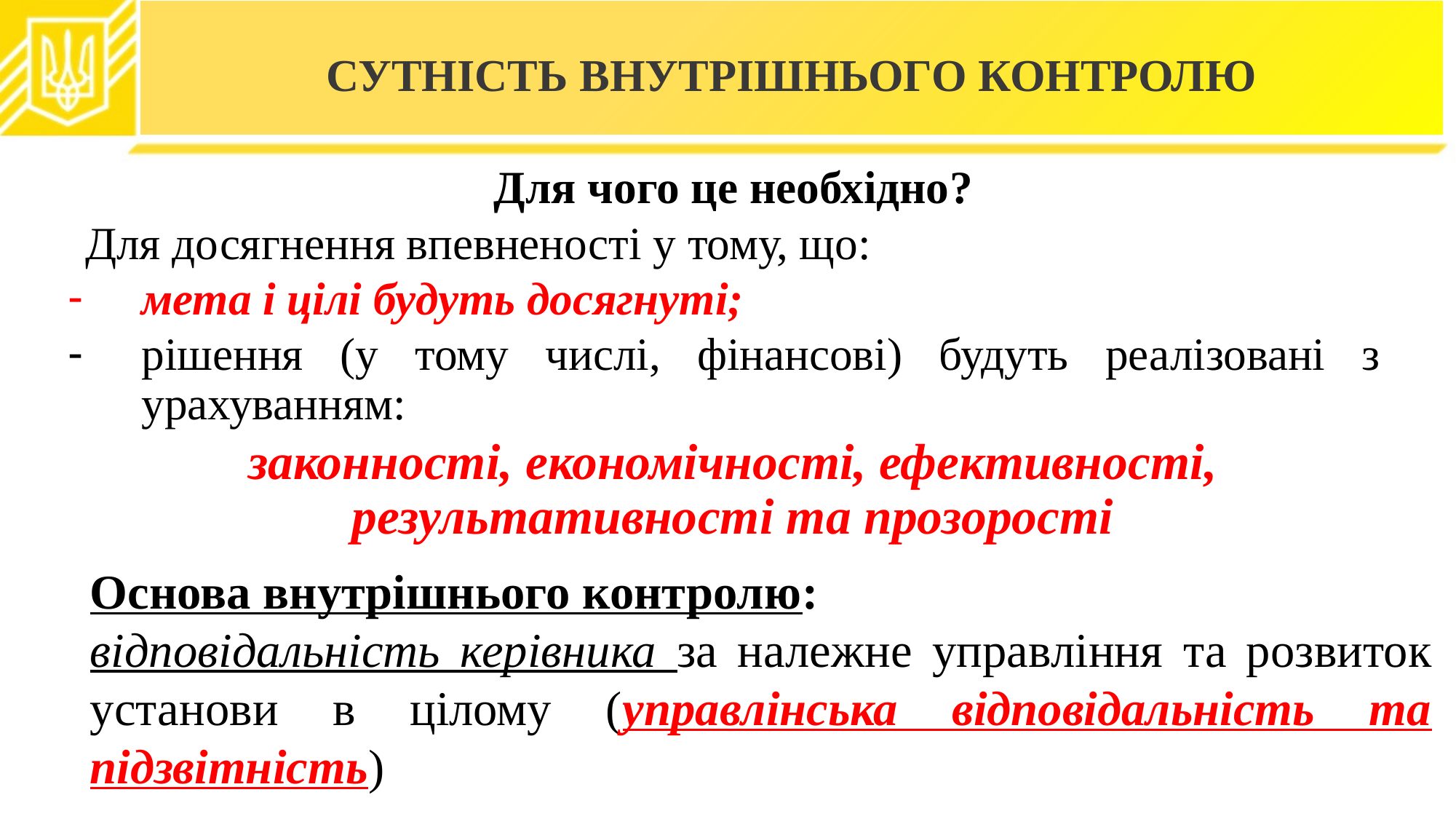

СУТНІСТЬ ВНУТРІШНЬОГО КОНТРОЛЮ
Для чого це необхідно?
Для досягнення впевненості у тому, що:
мета і цілі будуть досягнуті;
рішення (у тому числі, фінансові) будуть реалізовані з урахуванням:
законності, економічності, ефективності, результативності та прозорості
Основа внутрішнього контролю:
відповідальність керівника за належне управління та розвиток установи в цілому (управлінська відповідальність та підзвітність)